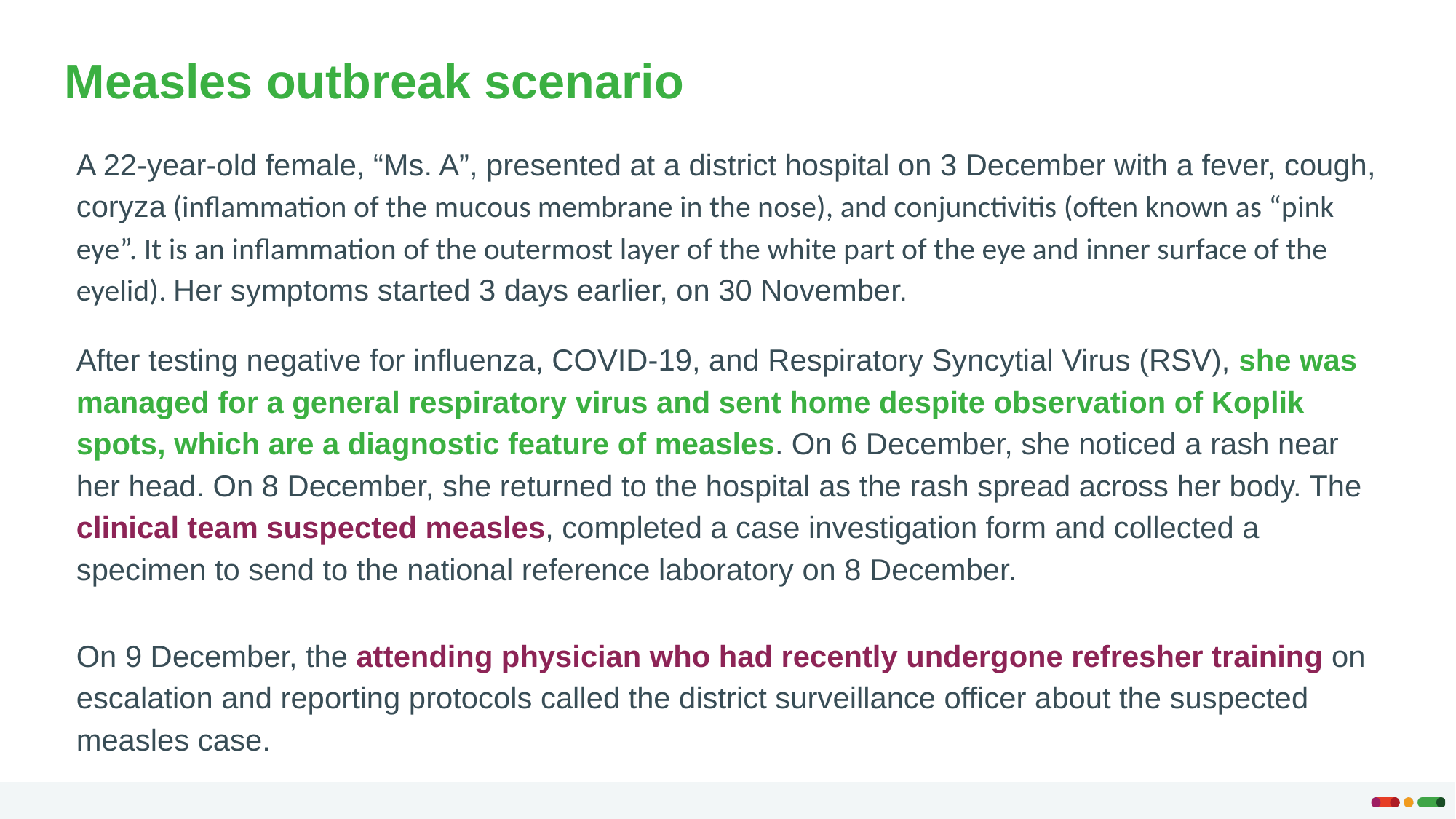

# Measles outbreak scenario
A 22-year-old female, “Ms. A”, presented at a district hospital on 3 December with a fever, cough, coryza (inflammation of the mucous membrane in the nose), and conjunctivitis (often known as “pink eye”. It is an inflammation of the outermost layer of the white part of the eye and inner surface of the eyelid). Her symptoms started 3 days earlier, on 30 November.

After testing negative for influenza, COVID-19, and Respiratory Syncytial Virus (RSV), she was managed for a general respiratory virus and sent home despite observation of Koplik spots, which are a diagnostic feature of measles. On 6 December, she noticed a rash near her head. On 8 December, she returned to the hospital as the rash spread across her body. The clinical team suspected measles, completed a case investigation form and collected a specimen to send to the national reference laboratory on 8 December.

On 9 December, the attending physician who had recently undergone refresher training on escalation and reporting protocols called the district surveillance officer about the suspected measles case.